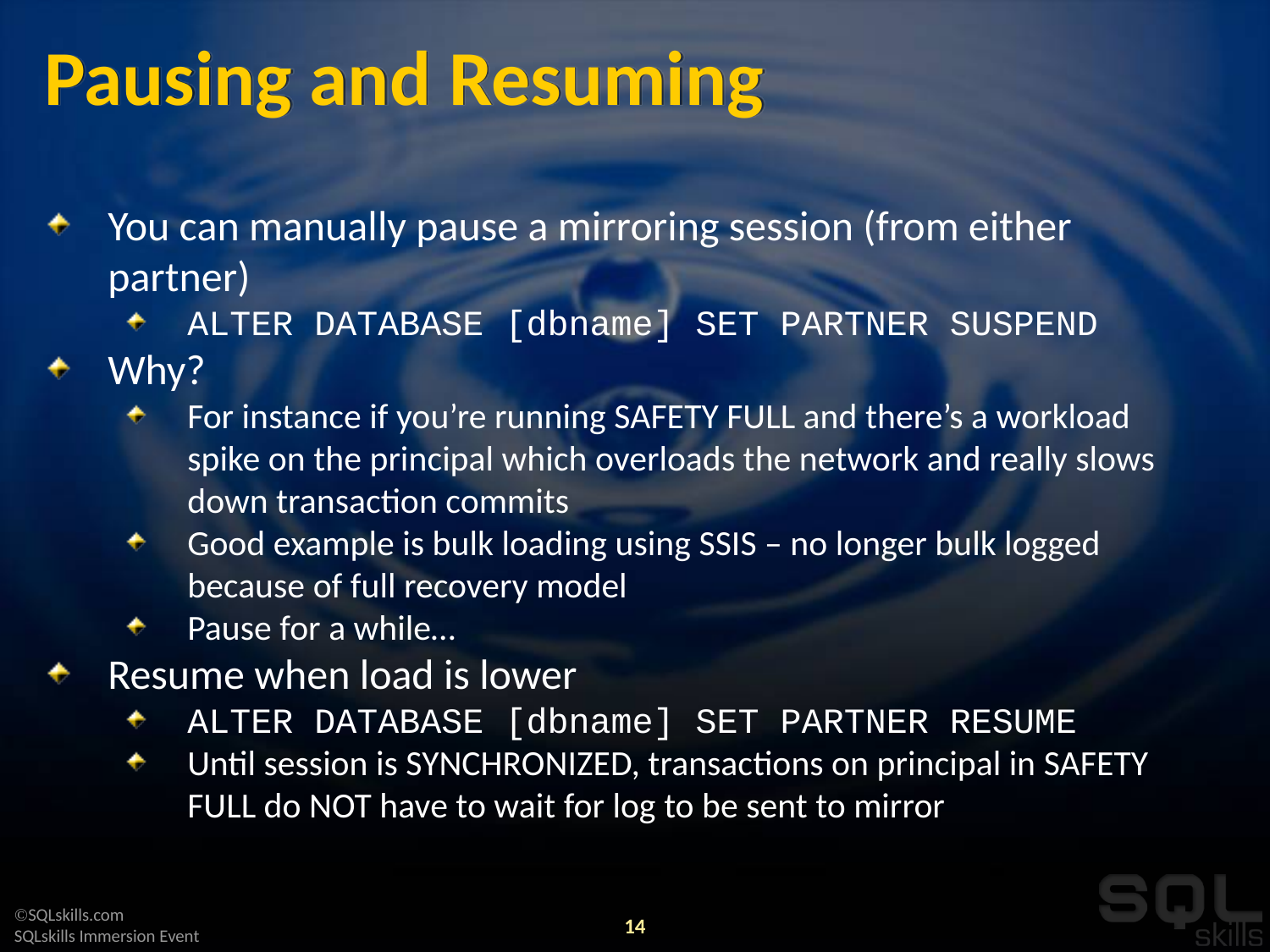

# Pausing and Resuming
You can manually pause a mirroring session (from either partner)
ALTER DATABASE [dbname] SET PARTNER SUSPEND
Why?
For instance if you’re running SAFETY FULL and there’s a workload spike on the principal which overloads the network and really slows down transaction commits
Good example is bulk loading using SSIS – no longer bulk logged because of full recovery model
Pause for a while…
Resume when load is lower
ALTER DATABASE [dbname] SET PARTNER RESUME
Until session is SYNCHRONIZED, transactions on principal in SAFETY FULL do NOT have to wait for log to be sent to mirror
14